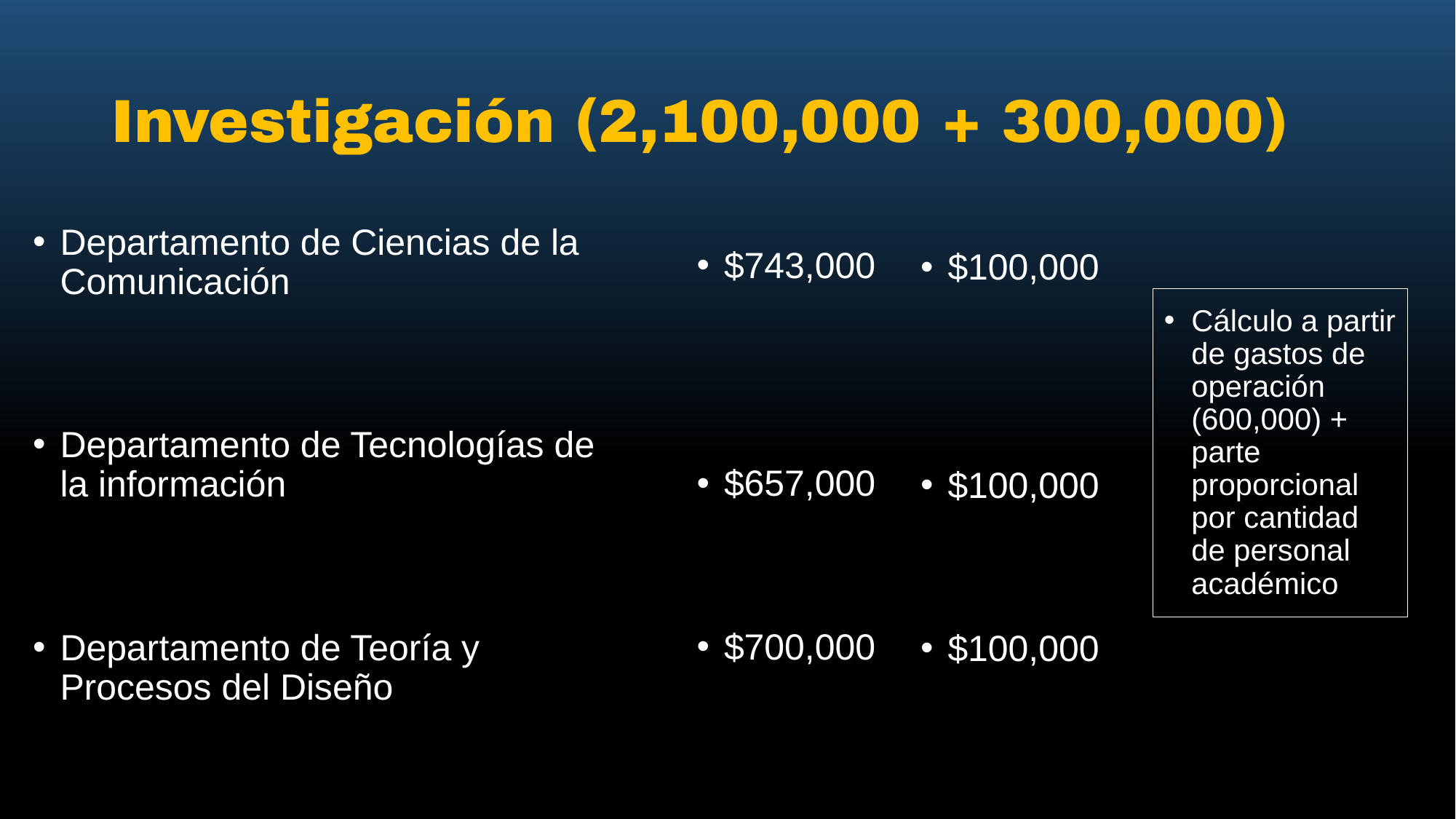

# Investigación (2,100,000 + 300,000)
Departamento de Ciencias de la Comunicación

Departamento de Tecnologías de la información

Departamento de Teoría y Procesos del Diseño
$743,000

$657,000

$700,000
$100,000

$100,000

$100,000
Cálculo a partir de gastos de operación (600,000) + parte proporcional por cantidad de personal académico